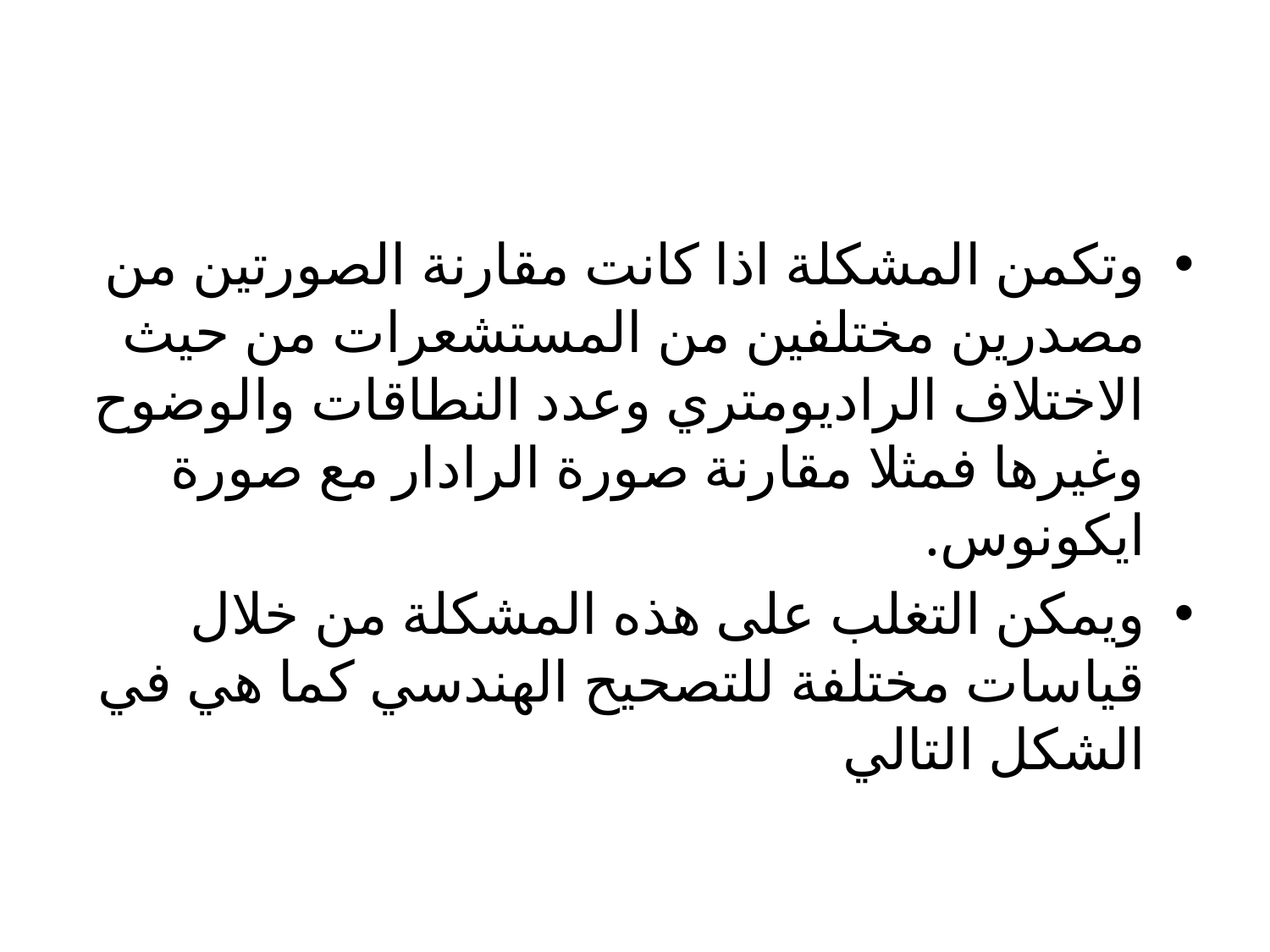

وتكمن المشكلة اذا كانت مقارنة الصورتين من مصدرين مختلفين من المستشعرات من حيث الاختلاف الراديومتري وعدد النطاقات والوضوح وغيرها فمثلا مقارنة صورة الرادار مع صورة ايكونوس.
ويمكن التغلب على هذه المشكلة من خلال قياسات مختلفة للتصحيح الهندسي كما هي في الشكل التالي